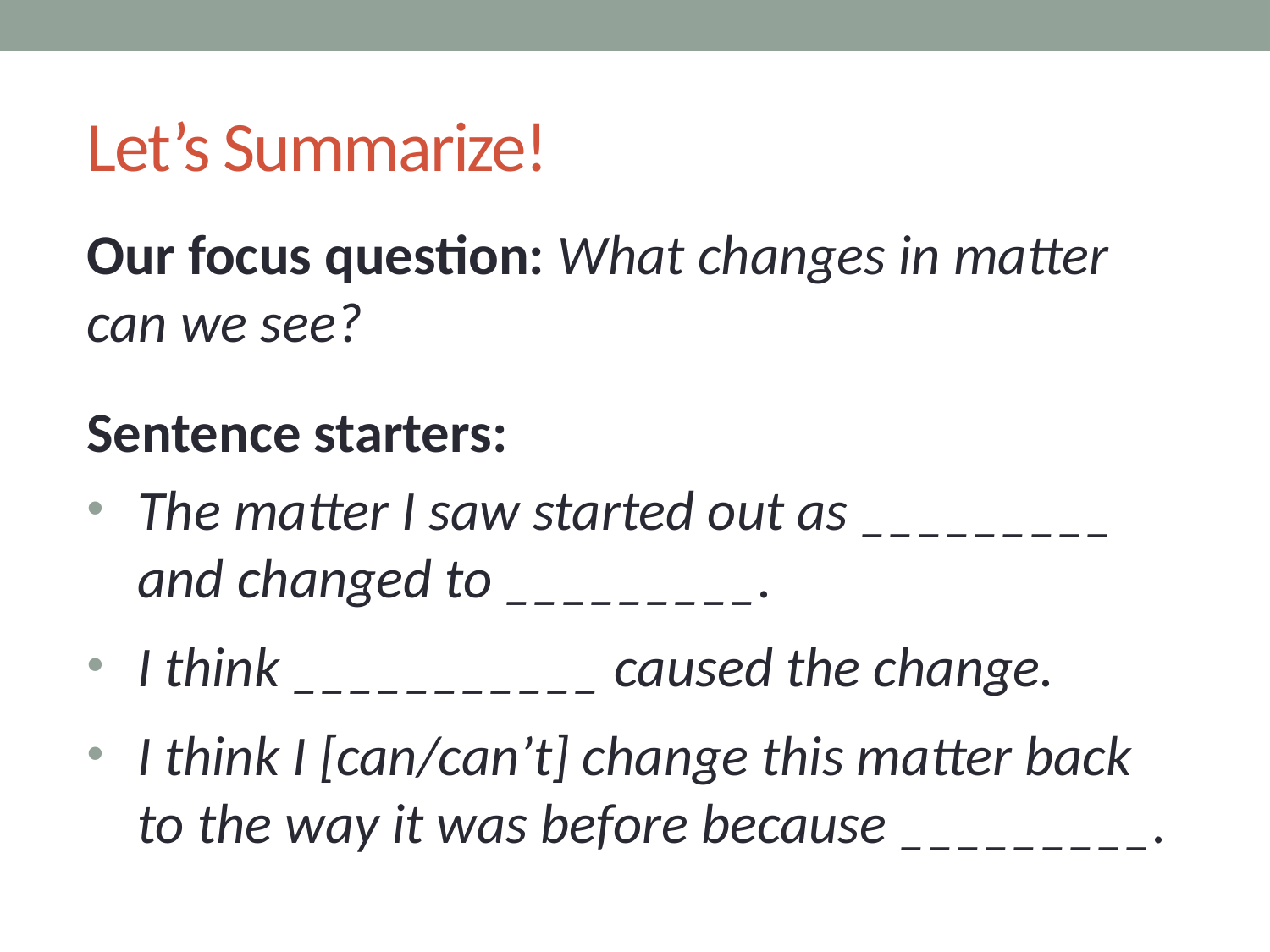

# Let’s Summarize!
Our focus question: What changes in matter can we see?
Sentence starters:
The matter I saw started out as _________ and changed to _________.
I think ___________ caused the change.
I think I [can/can’t] change this matter back to the way it was before because _________.